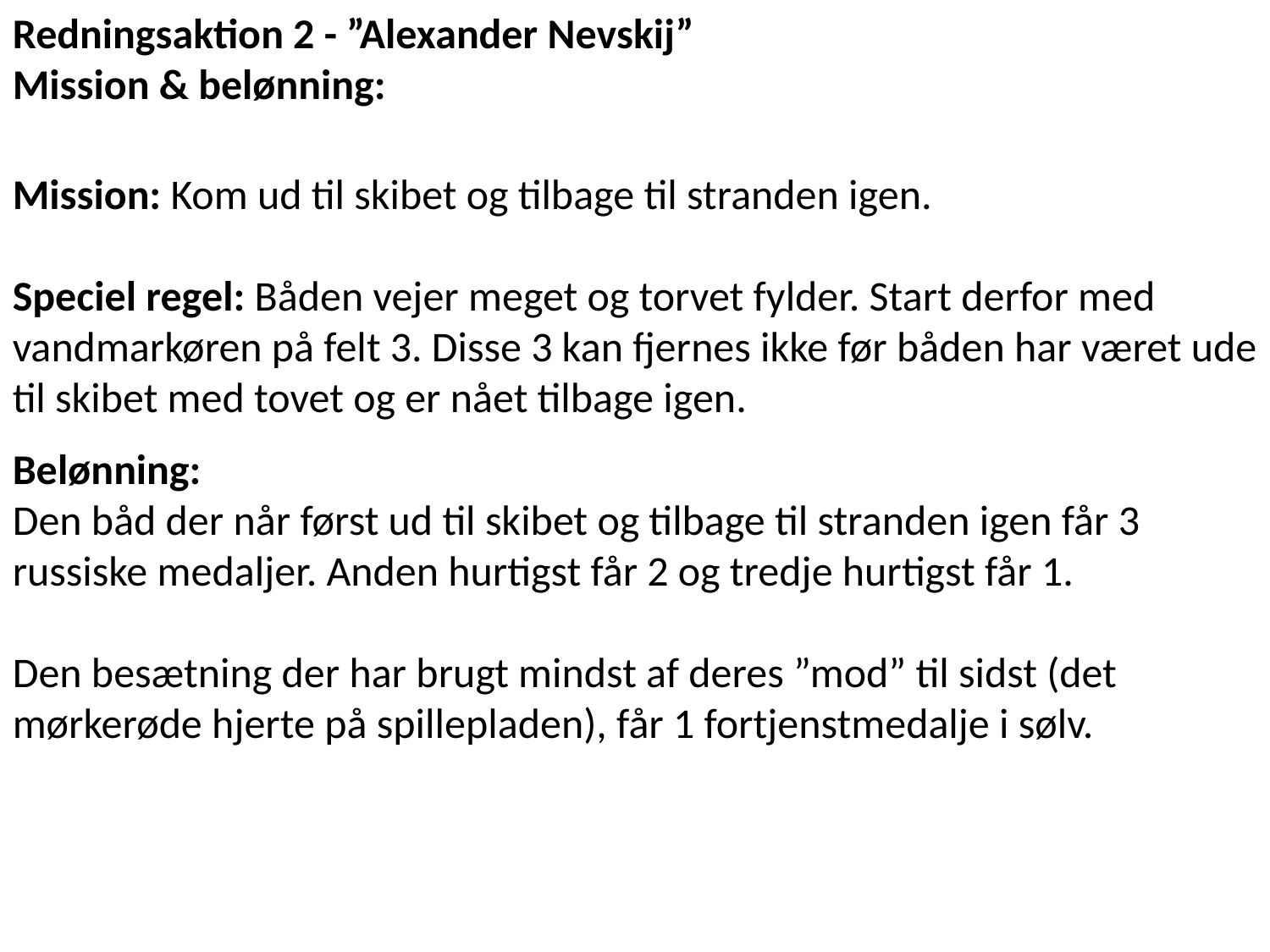

Redningsaktion 2 - ”Alexander Nevskij”
Mission & belønning:
Mission: Kom ud til skibet og tilbage til stranden igen.

Speciel regel: Båden vejer meget og torvet fylder. Start derfor med vandmarkøren på felt 3. Disse 3 kan fjernes ikke før båden har været ude til skibet med tovet og er nået tilbage igen.
Belønning:
Den båd der når først ud til skibet og tilbage til stranden igen får 3 russiske medaljer. Anden hurtigst får 2 og tredje hurtigst får 1.

Den besætning der har brugt mindst af deres ”mod” til sidst (det mørkerøde hjerte på spillepladen), får 1 fortjenstmedalje i sølv.